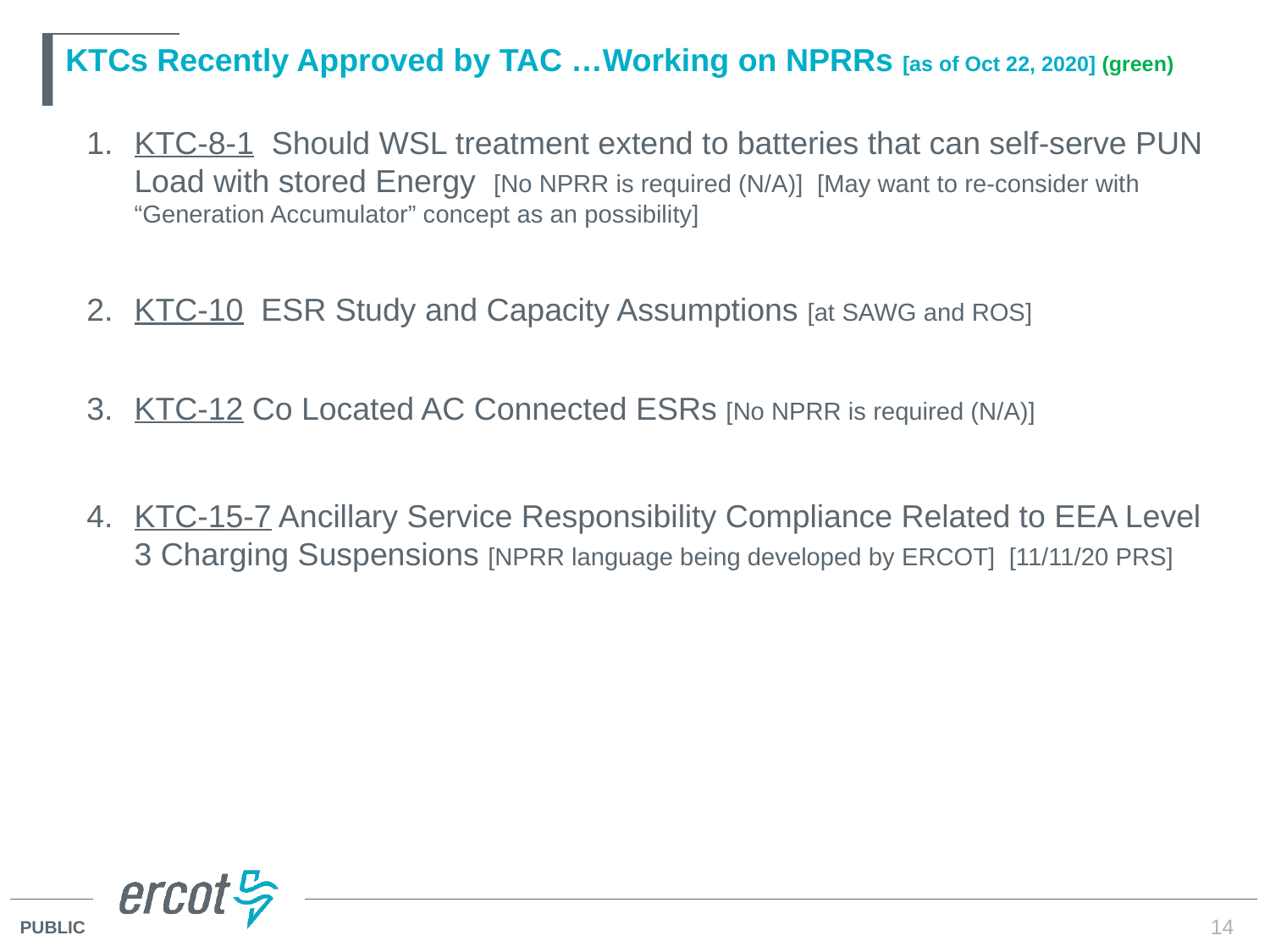

# KTCs Recently Approved by TAC …Working on NPRRs [as of Oct 22, 2020] (green)
KTC-8-1  Should WSL treatment extend to batteries that can self-serve PUN Load with stored Energy  [No NPRR is required (N/A)]  [May want to re-consider with “Generation Accumulator” concept as an possibility]

KTC-10  ESR Study and Capacity Assumptions [at SAWG and ROS]

KTC-12 Co Located AC Connected ESRs [No NPRR is required (N/A)]

KTC-15-7 Ancillary Service Responsibility Compliance Related to EEA Level 3 Charging Suspensions [NPRR language being developed by ERCOT]  [11/11/20 PRS]

14